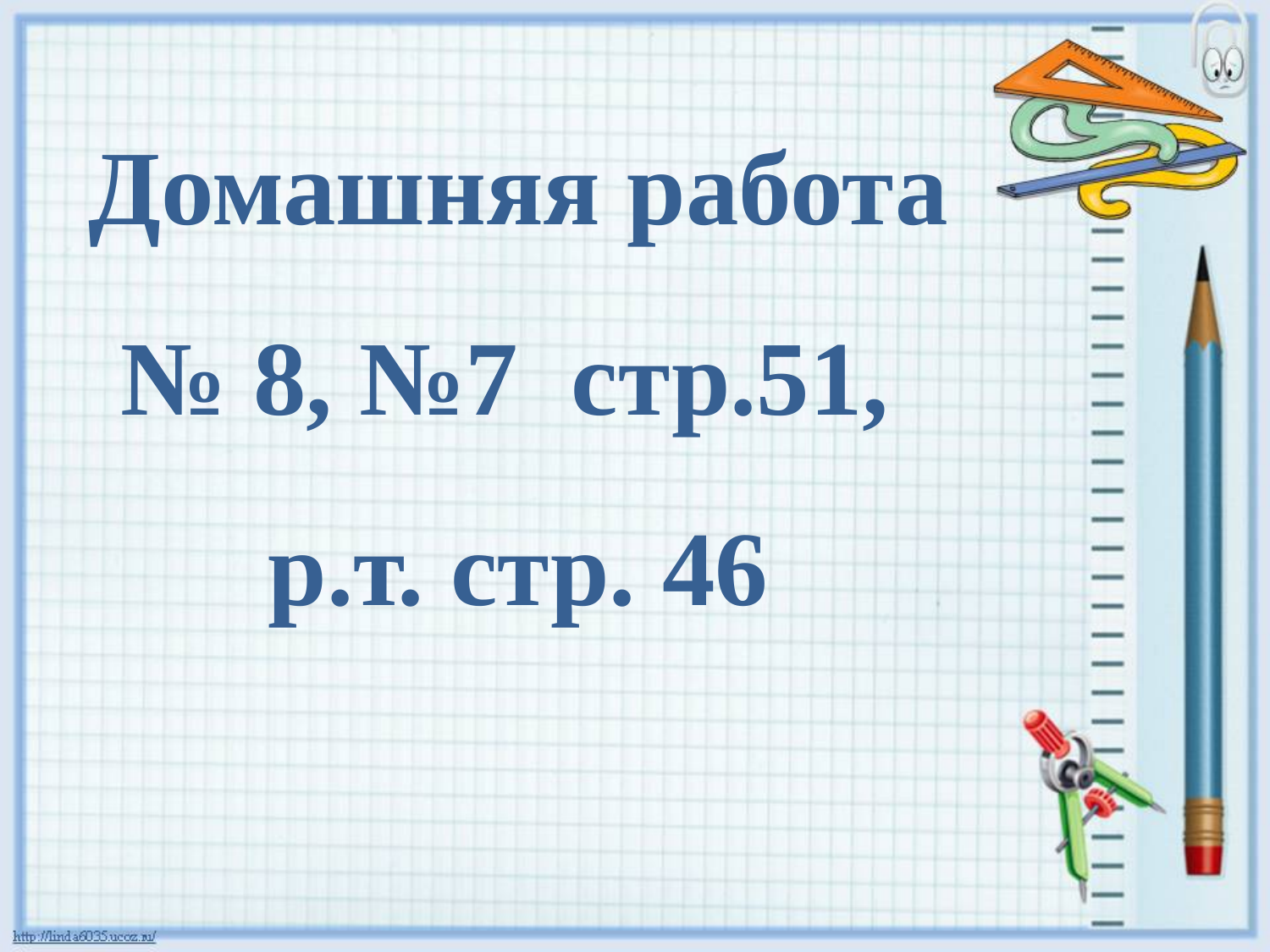

Домашняя работа
№ 8, №7  стр.51,
р.т. стр. 46